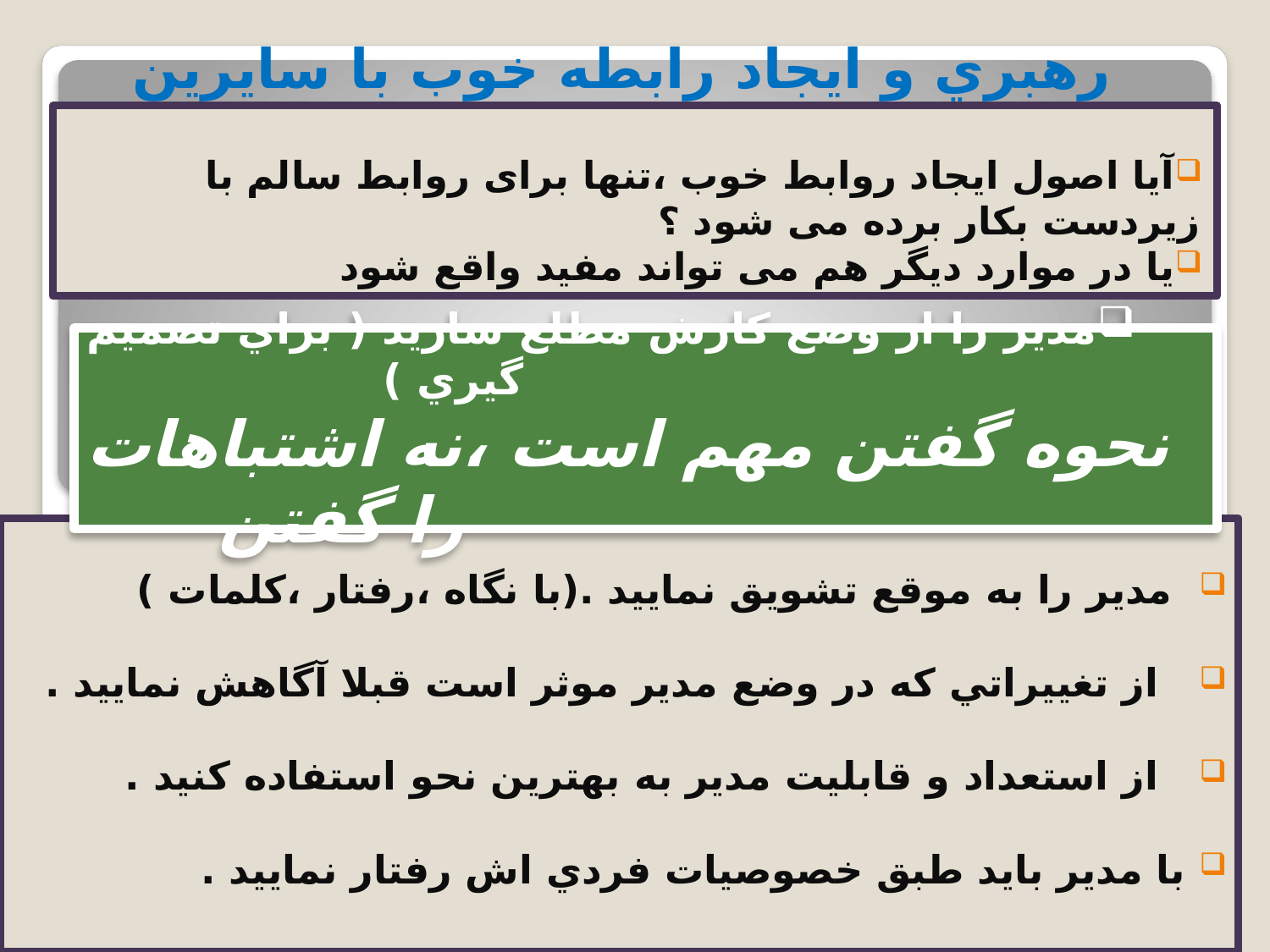

# رهبري و ايجاد رابطه خوب با سايرين

آیا اصول ایجاد روابط خوب ،تنها برای روابط سالم با زیردست بکار برده می شود ؟
یا در موارد دیگر هم می تواند مفید واقع شود

مدير را از وضع كارش مطلع سازيد ( براي تصميم گيري )
نحوه گفتن مهم است ،نه اشتباهات را گفتن

  مدير را به موقع تشويق نماييد .(با نگاه ،رفتار ،كلمات )

   از تغييراتي كه در وضع مدير موثر است قبلا آگاهش نماييد .

   از استعداد و قابليت مدير به بهترين نحو استفاده كنيد .

 با مدير بايد طبق خصوصيات فردي اش رفتار نماييد .